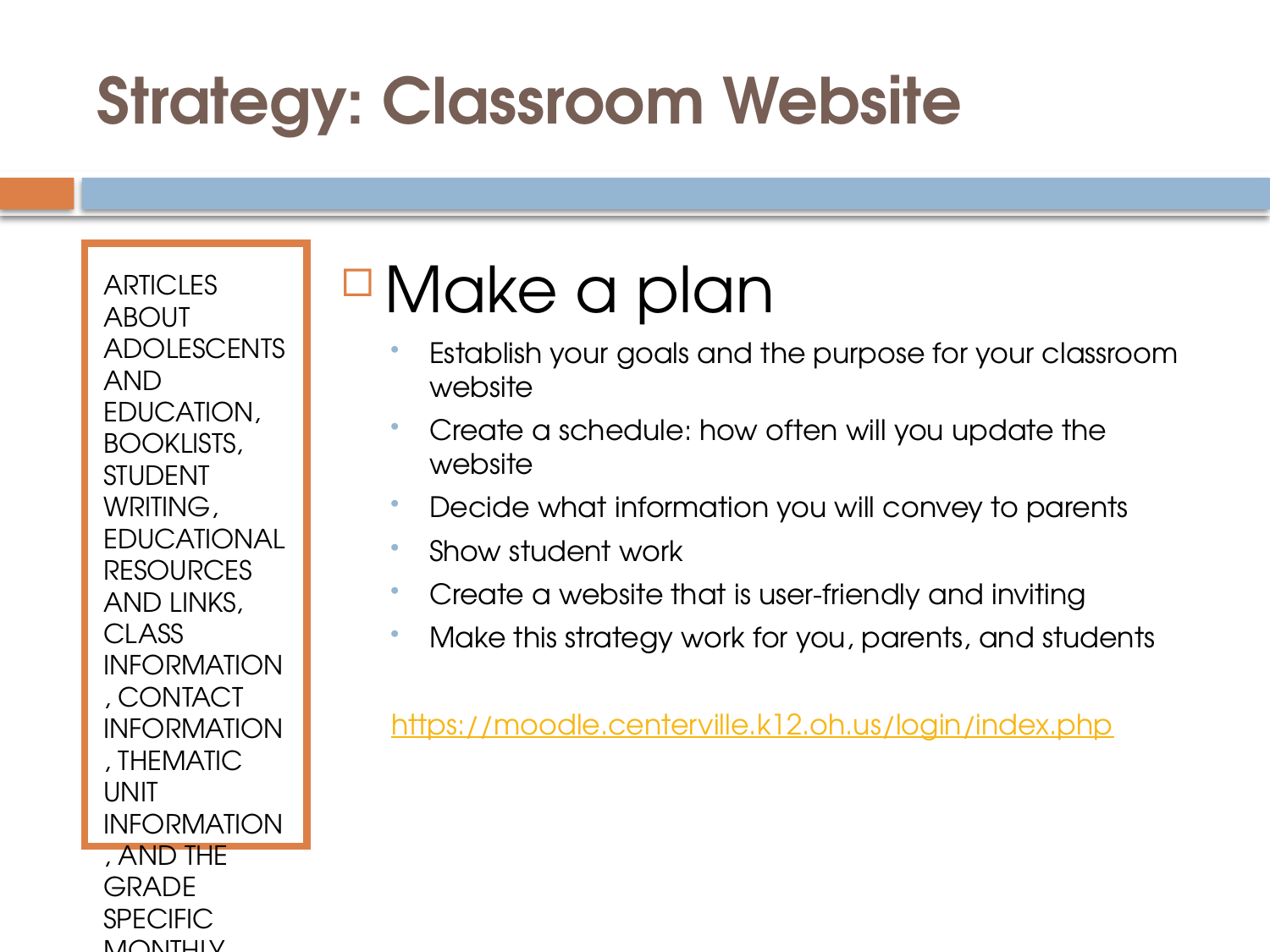

# Strategy: Classroom Website
articles about adolescents and education, booklists, student writing, educational resources and links, class information, contact information, thematic unit information, and the grade specific monthly messages
Make a plan
Establish your goals and the purpose for your classroom website
Create a schedule: how often will you update the website
Decide what information you will convey to parents
Show student work
Create a website that is user-friendly and inviting
Make this strategy work for you, parents, and students

https://moodle.centerville.k12.oh.us/login/index.php